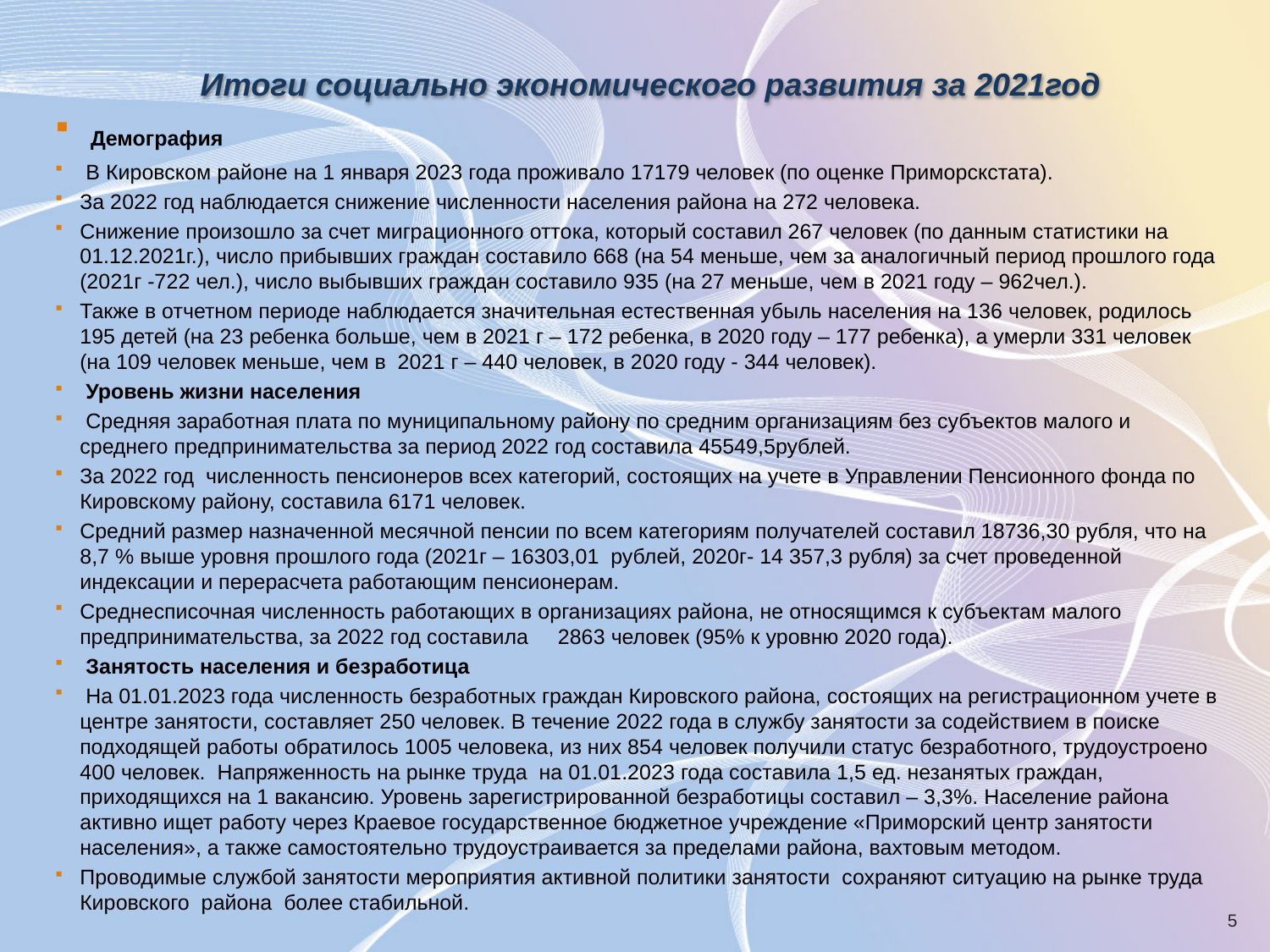

# Итоги социально экономического развития за 2021год
 Демография
 В Кировском районе на 1 января 2023 года проживало 17179 человек (по оценке Приморскстата).
За 2022 год наблюдается снижение численности населения района на 272 человека.
Снижение произошло за счет миграционного оттока, который составил 267 человек (по данным статистики на 01.12.2021г.), число прибывших граждан составило 668 (на 54 меньше, чем за аналогичный период прошлого года (2021г -722 чел.), число выбывших граждан составило 935 (на 27 меньше, чем в 2021 году – 962чел.).
Также в отчетном периоде наблюдается значительная естественная убыль населения на 136 человек, родилось 195 детей (на 23 ребенка больше, чем в 2021 г – 172 ребенка, в 2020 году – 177 ребенка), а умерли 331 человек (на 109 человек меньше, чем в  2021 г – 440 человек, в 2020 году - 344 человек).
 Уровень жизни населения
 Средняя заработная плата по муниципальному району по средним организациям без субъектов малого и среднего предпринимательства за период 2022 год составила 45549,5рублей.
За 2022 год  численность пенсионеров всех категорий, состоящих на учете в Управлении Пенсионного фонда по Кировскому району, составила 6171 человек.
Средний размер назначенной месячной пенсии по всем категориям получателей составил 18736,30 рубля, что на 8,7 % выше уровня прошлого года (2021г – 16303,01  рублей, 2020г- 14 357,3 рубля) за счет проведенной индексации и перерасчета работающим пенсионерам.
Среднесписочная численность работающих в организациях района, не относящимся к субъектам малого предпринимательства, за 2022 год составила     2863 человек (95% к уровню 2020 года).
 Занятость населения и безработица
 На 01.01.2023 года численность безработных граждан Кировского района, состоящих на регистрационном учете в центре занятости, составляет 250 человек. В течение 2022 года в службу занятости за содействием в поиске подходящей работы обратилось 1005 человека, из них 854 человек получили статус безработного, трудоустроено 400 человек.  Напряженность на рынке труда  на 01.01.2023 года составила 1,5 ед. незанятых граждан, приходящихся на 1 вакансию. Уровень зарегистрированной безработицы составил – 3,3%. Население района активно ищет работу через Краевое государственное бюджетное учреждение «Приморский центр занятости населения», а также самостоятельно трудоустраивается за пределами района, вахтовым методом.
Проводимые службой занятости мероприятия активной политики занятости  сохраняют ситуацию на рынке труда Кировского  района  более стабильной.
5